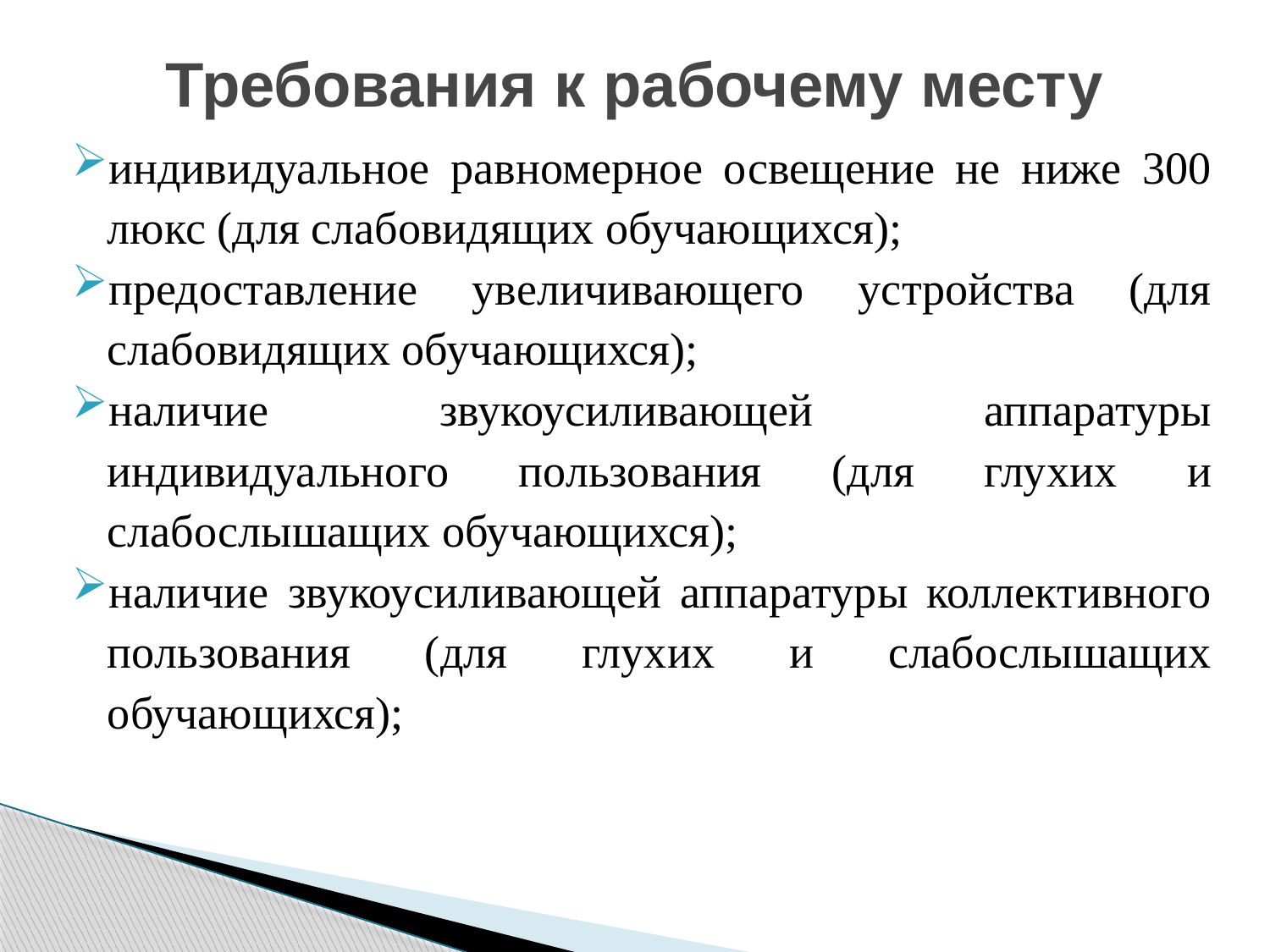

# Требования к рабочему месту
индивидуальное равномерное освещение не ниже 300 люкс (для слабовидящих обучающихся);
предоставление увеличивающего устройства (для слабовидящих обучающихся);
наличие звукоусиливающей аппаратуры индивидуального пользования (для глухих и слабослышащих обучающихся);
наличие звукоусиливающей аппаратуры коллективного пользования (для глухих и слабослышащих обучающихся);